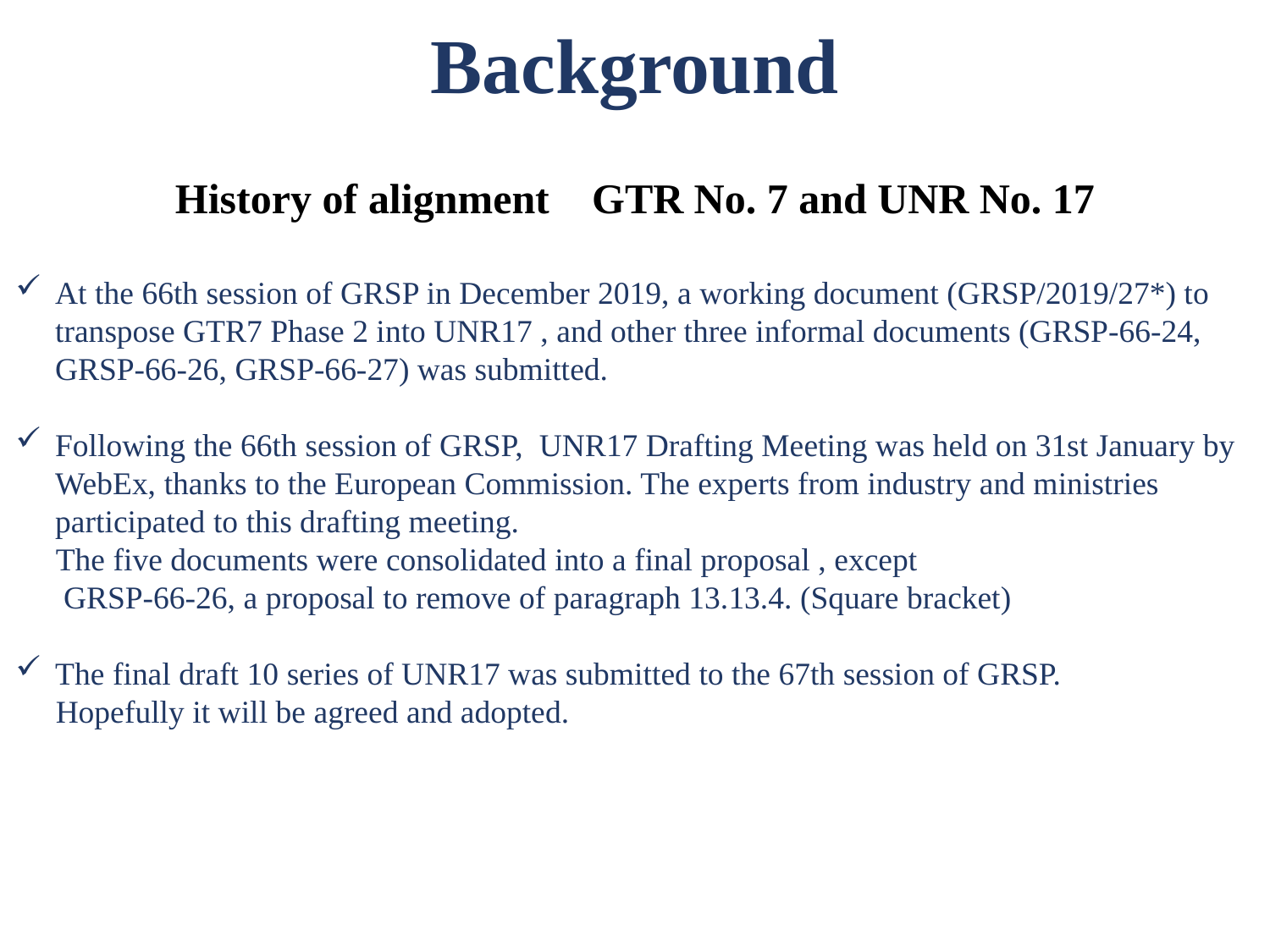

Background
History of alignment    GTR No. 7 and UNR No. 17

At the 66th session of GRSP in December 2019, a working document (GRSP/2019/27*) to transpose GTR7 Phase 2 into UNR17 , and other three informal documents (GRSP-66-24, GRSP-66-26, GRSP-66-27) was submitted.

Following the 66th session of GRSP,  UNR17 Drafting Meeting was held on 31st January by WebEx, thanks to the European Commission. The experts from industry and ministries participated to this drafting meeting.
     The five documents were consolidated into a final proposal , except
      GRSP-66-26, a proposal to remove of paragraph 13.13.4. (Square bracket)

The final draft 10 series of UNR17 was submitted to the 67th session of GRSP.
     Hopefully it will be agreed and adopted.